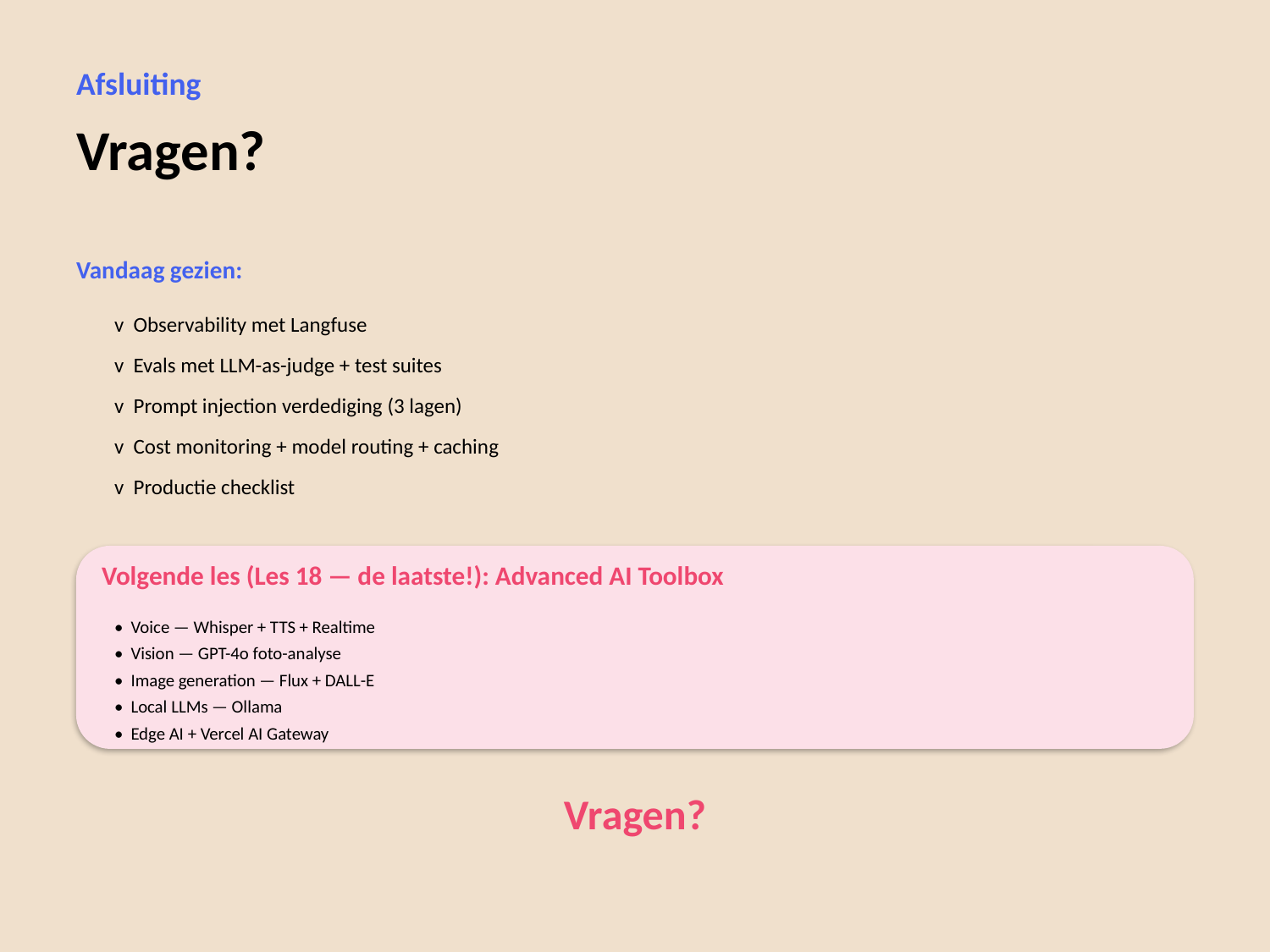

Afsluiting
Vragen?
Vandaag gezien:
v  Observability met Langfuse
v  Evals met LLM-as-judge + test suites
v  Prompt injection verdediging (3 lagen)
v  Cost monitoring + model routing + caching
v  Productie checklist

Volgende les (Les 18 — de laatste!): Advanced AI Toolbox
•  Voice — Whisper + TTS + Realtime
•  Vision — GPT-4o foto-analyse
•  Image generation — Flux + DALL-E
•  Local LLMs — Ollama
•  Edge AI + Vercel AI Gateway
Vragen?